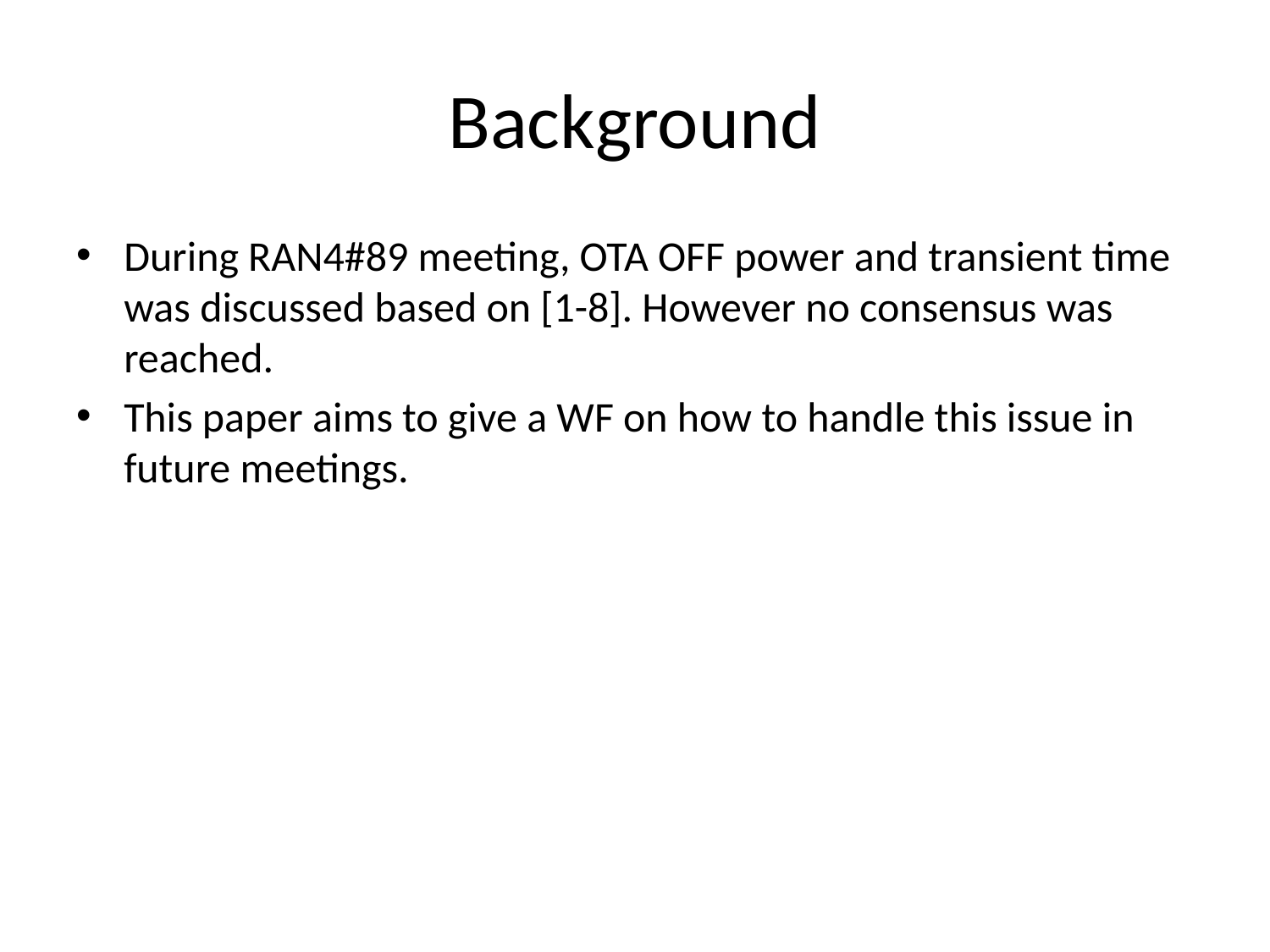

# Background
During RAN4#89 meeting, OTA OFF power and transient time was discussed based on [1-8]. However no consensus was reached.
This paper aims to give a WF on how to handle this issue in future meetings.